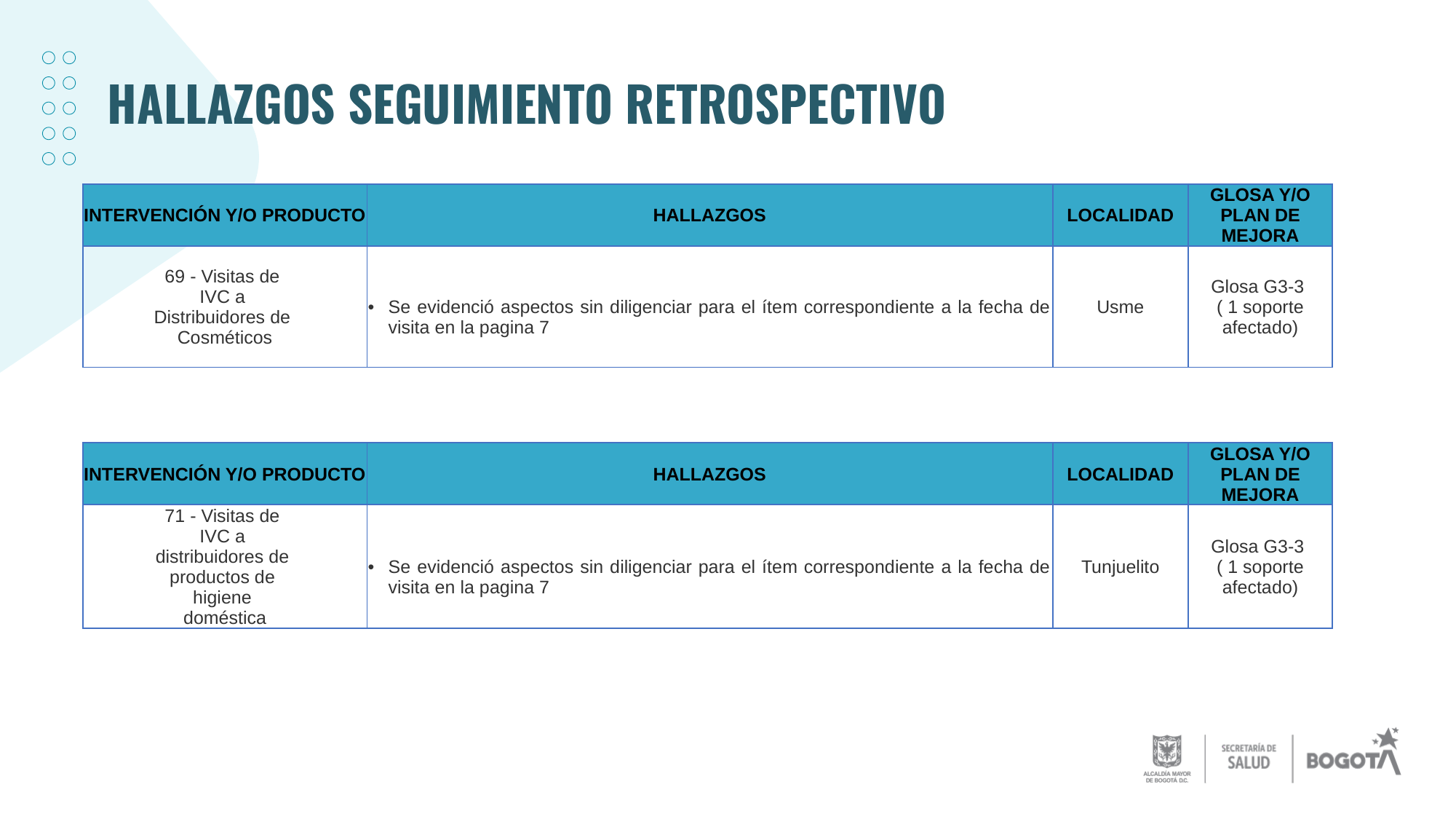

# HALLAZGOS SEGUIMIENTO RETROSPECTIVO
| INTERVENCIÓN Y/O PRODUCTO | HALLAZGOS | LOCALIDAD | GLOSA Y/O PLAN DE MEJORA |
| --- | --- | --- | --- |
| 69 - Visitas de IVC a Distribuidores de Cosméticos | Se evidenció aspectos sin diligenciar para el ítem correspondiente a la fecha de visita en la pagina 7 | Usme | Glosa G3-3 ( 1 soporte afectado) |
| INTERVENCIÓN Y/O PRODUCTO | HALLAZGOS | LOCALIDAD | GLOSA Y/O PLAN DE MEJORA |
| --- | --- | --- | --- |
| 71 - Visitas de IVC a distribuidores de productos de higiene doméstica | Se evidenció aspectos sin diligenciar para el ítem correspondiente a la fecha de visita en la pagina 7 | Tunjuelito | Glosa G3-3 ( 1 soporte afectado) |